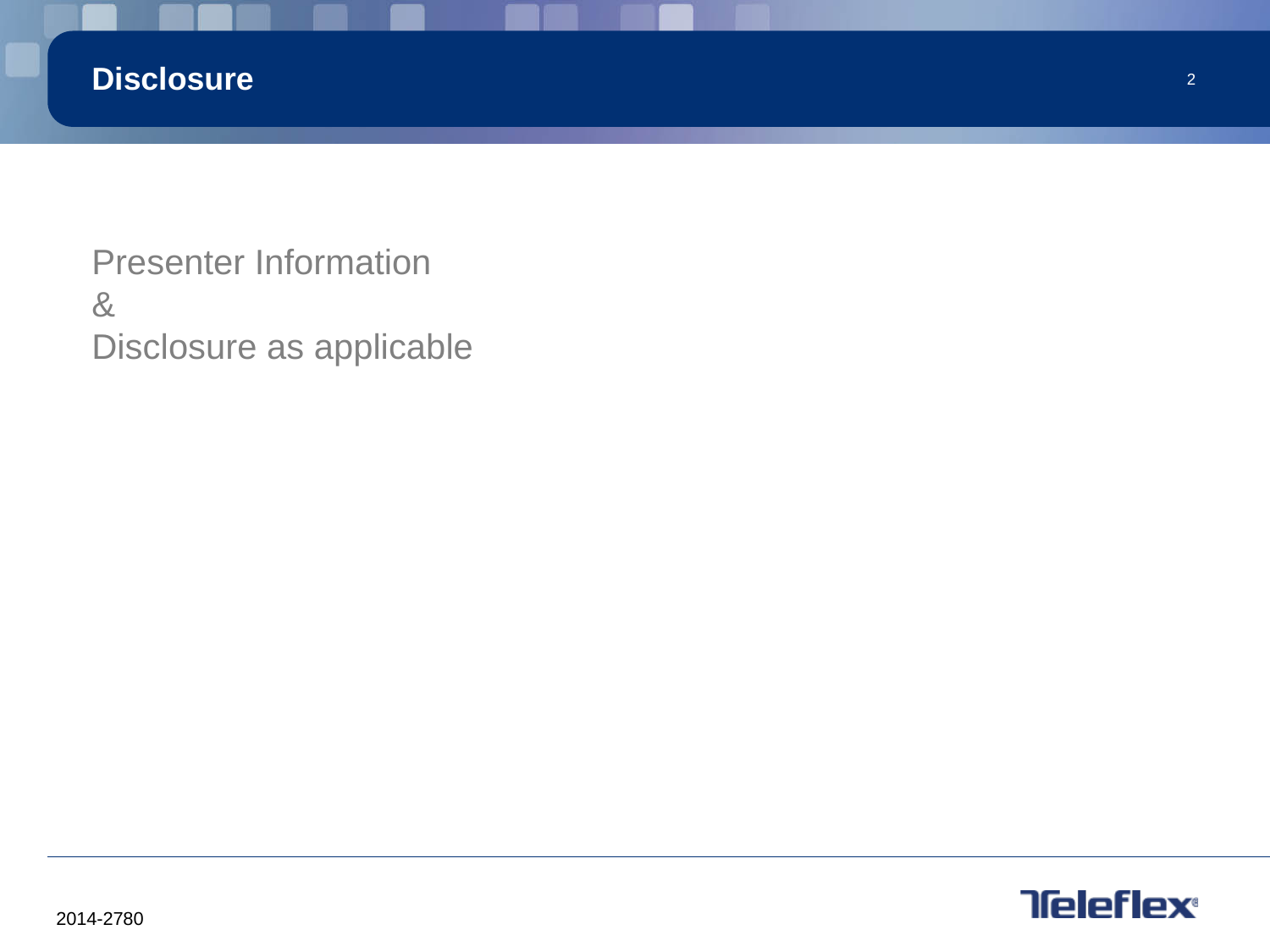

# Disclosure
Presenter Information
&
Disclosure as applicable